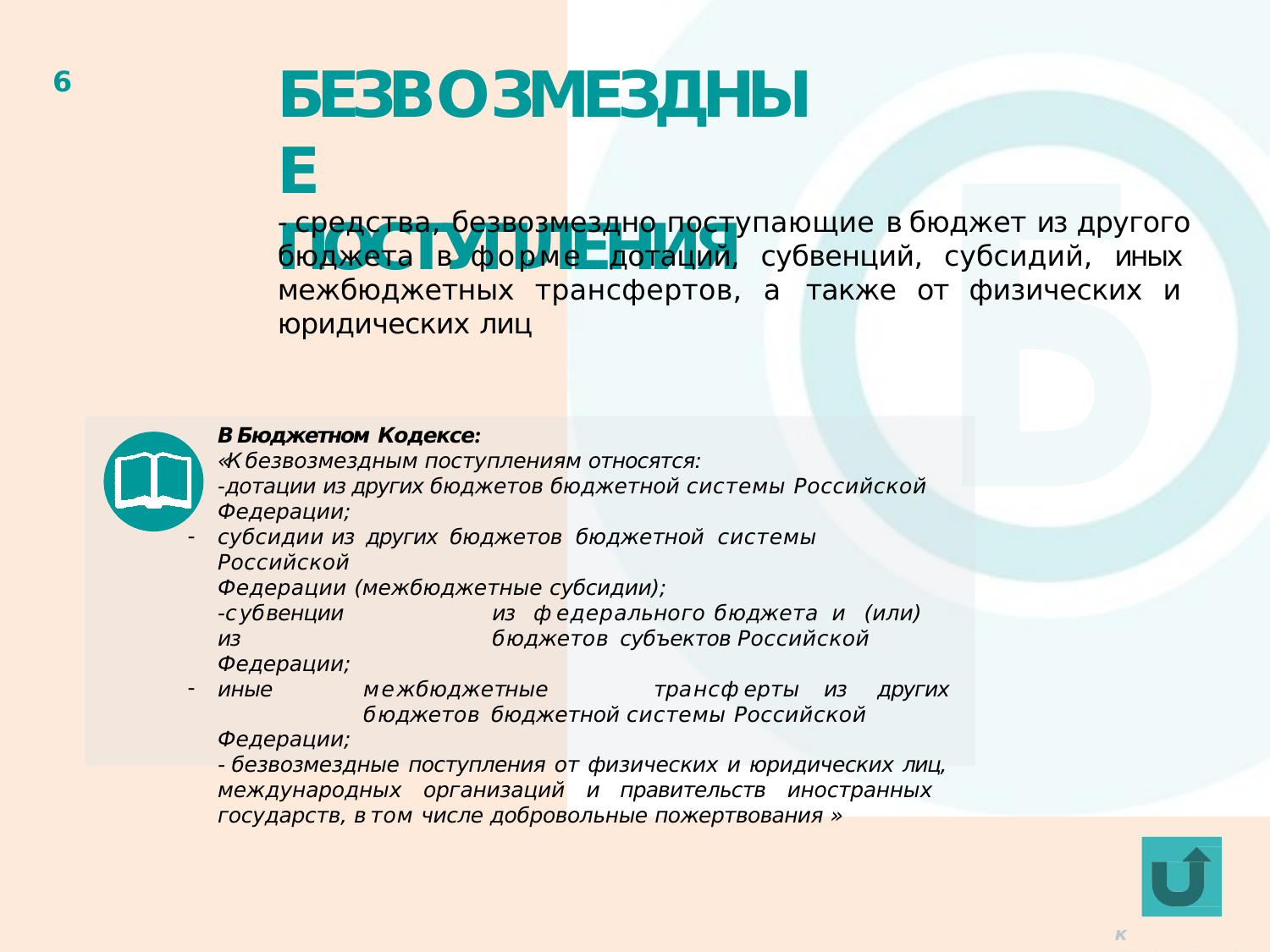

# БЕЗВОЗМЕЗДНЫЕ  ПОСТУПЛЕНИЯ
6

- средства, безвозмездно поступающие в бюджет из другого  бюджета в форме дотаций, субвенций, субсидий, иных  межбюджетных трансфертов, а также от физических и  юридических лиц

В Бюджетном Кодексе:
«К безвозмездным поступлениям относятся:
-дотации из других бюджетов бюджетной системы Российской  Федерации;
субсидии из  других  бюджетов  бюджетной  системы Российской
Федерации (межбюджетные субсидии);
-субвенции	из	федерального	бюджета	и	(или)	из	бюджетов  субъектов Российской Федерации;
иные	межбюджетные	трансферты	из	других	бюджетов  бюджетной системы Российской Федерации;
- безвозмездные поступления от физических и юридических лиц,  международных организаций и правительств иностранных  государств, в том числе добровольные пожертвования »

к содержанию